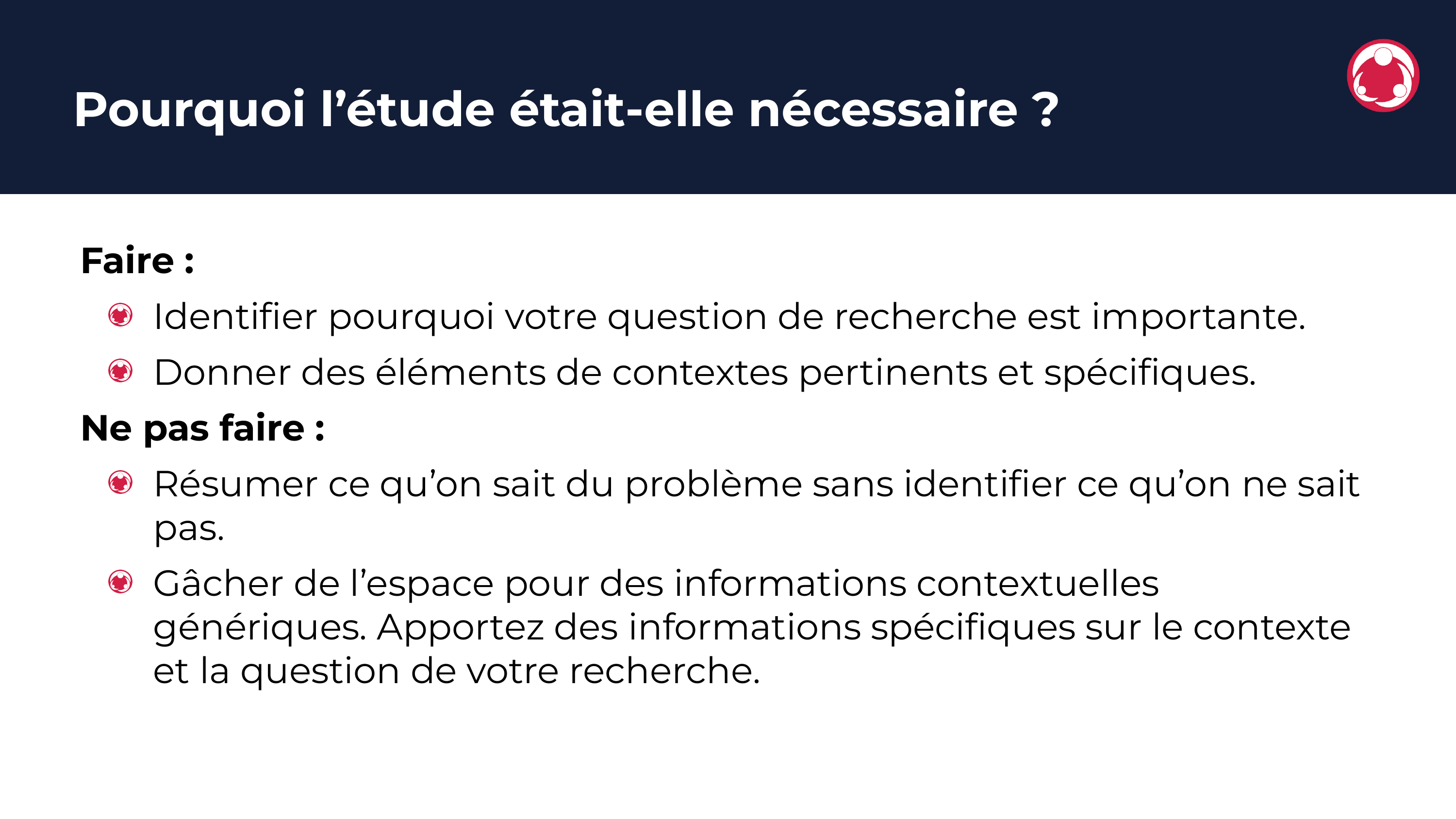

Pourquoi l’étude était-elle nécessaire ?
Faire :
Identifier pourquoi votre question de recherche est importante.
Donner des éléments de contextes pertinents et spécifiques.
Ne pas faire :
Résumer ce qu’on sait du problème sans identifier ce qu’on ne sait pas.
Gâcher de l’espace pour des informations contextuelles génériques. Apportez des informations spécifiques sur le contexte et la question de votre recherche.